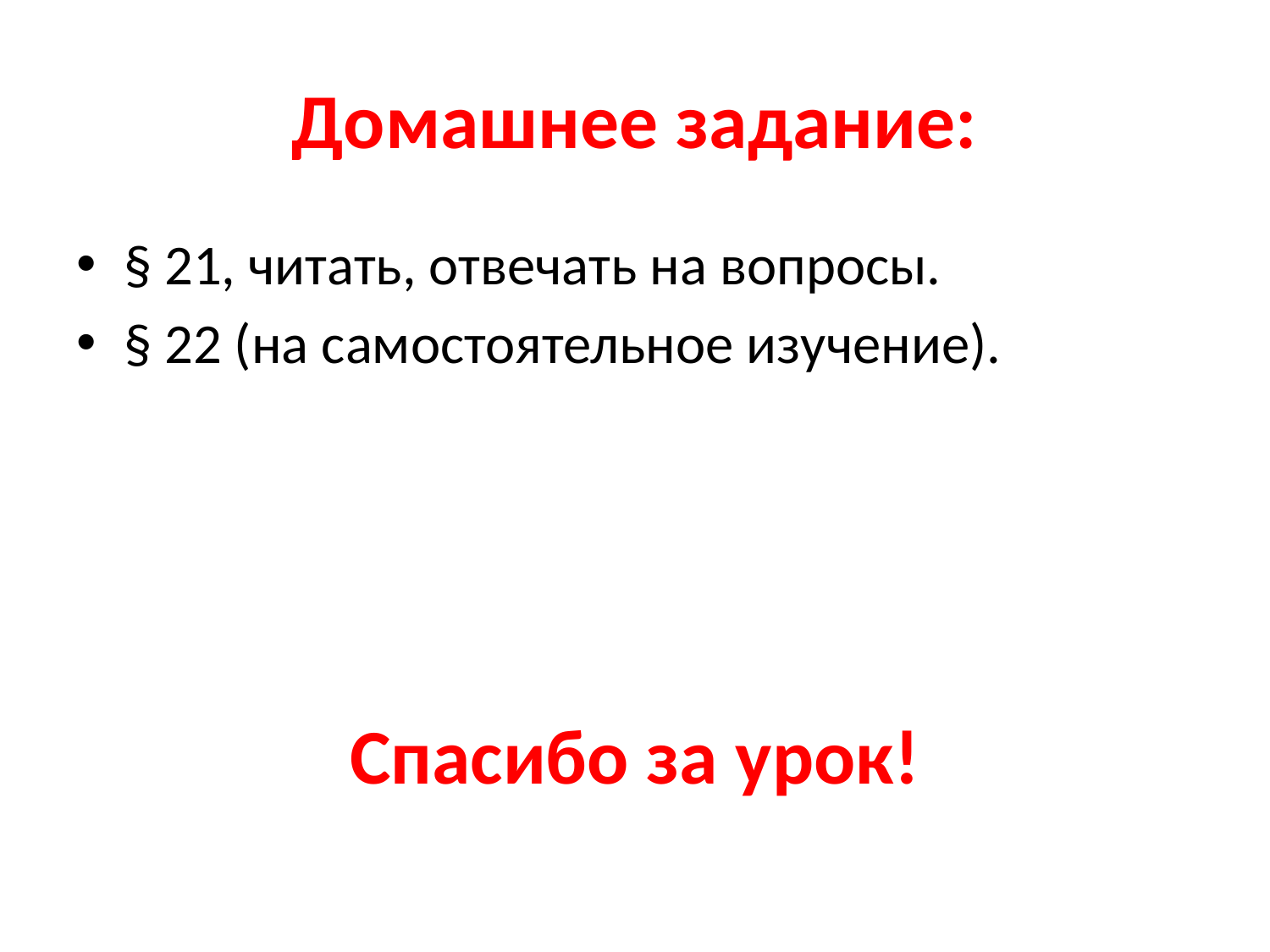

# Домашнее задание:
§ 21, читать, отвечать на вопросы.
§ 22 (на самостоятельное изучение).

Спасибо за урок!